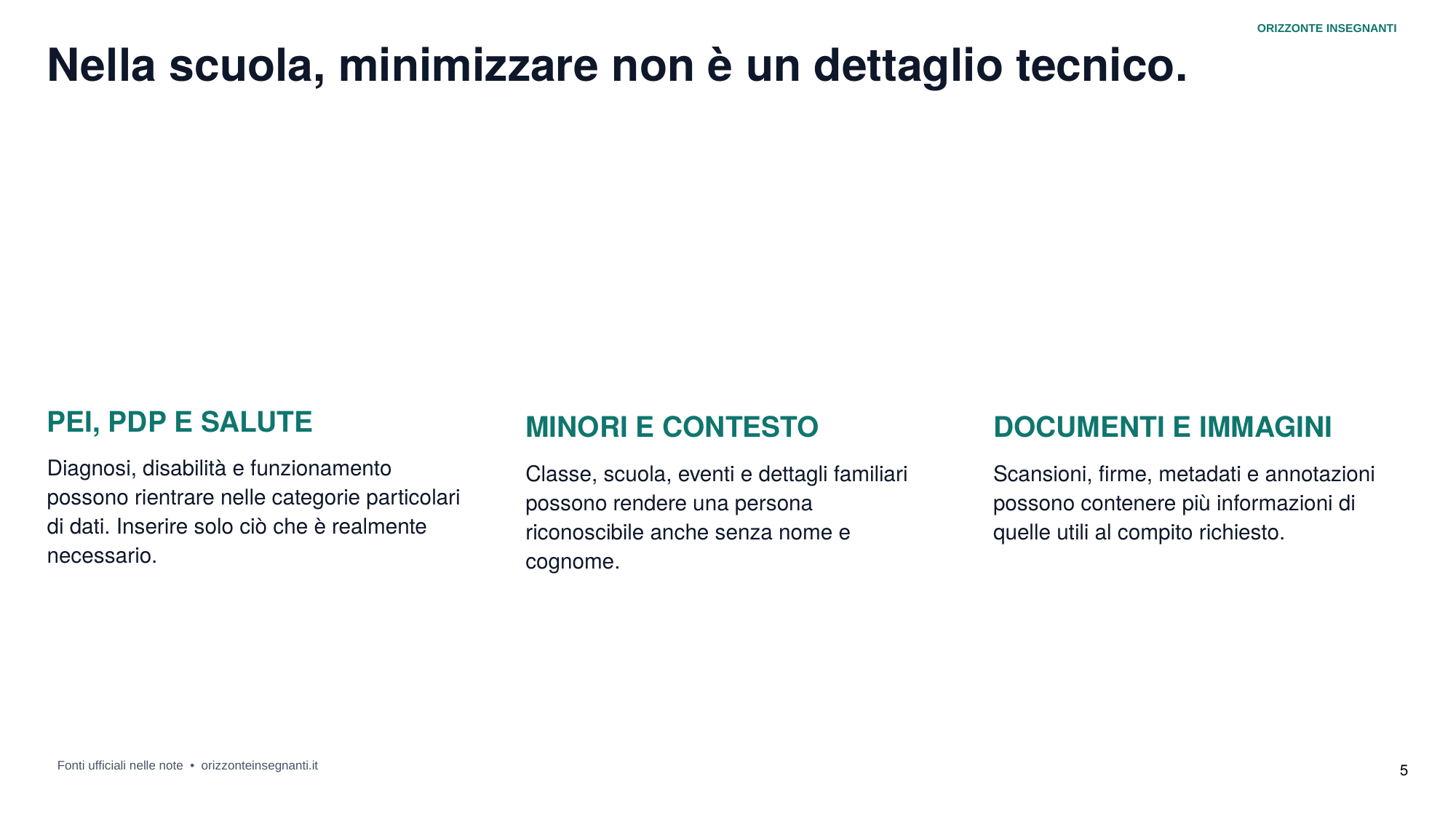

ORIZZONTE INSEGNANTI
Nella scuola, minimizzare non è un dettaglio tecnico.
PEI, PDP E SALUTE
Diagnosi, disabilità e funzionamento possono rientrare nelle categorie particolari di dati. Inserire solo ciò che è realmente necessario.
MINORI E CONTESTO
Classe, scuola, eventi e dettagli familiari possono rendere una persona riconoscibile anche senza nome e cognome.
DOCUMENTI E IMMAGINI
Scansioni, firme, metadati e annotazioni possono contenere più informazioni di quelle utili al compito richiesto.
5
Fonti ufficiali nelle note  •  orizzonteinsegnanti.it